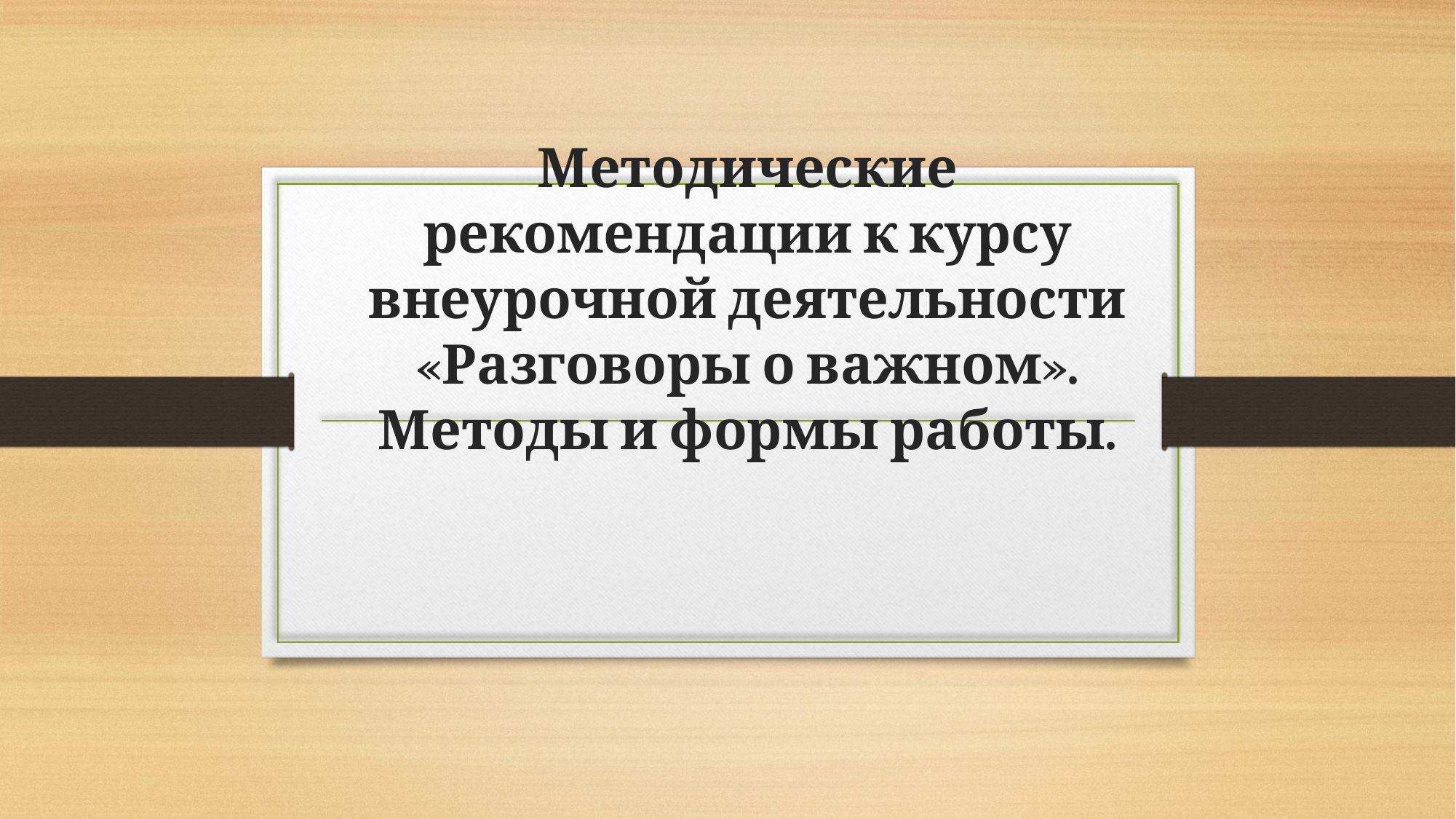

# Методические рекомендации к курсу внеурочной деятельности «Разговоры о важном». Методы и формы работы.